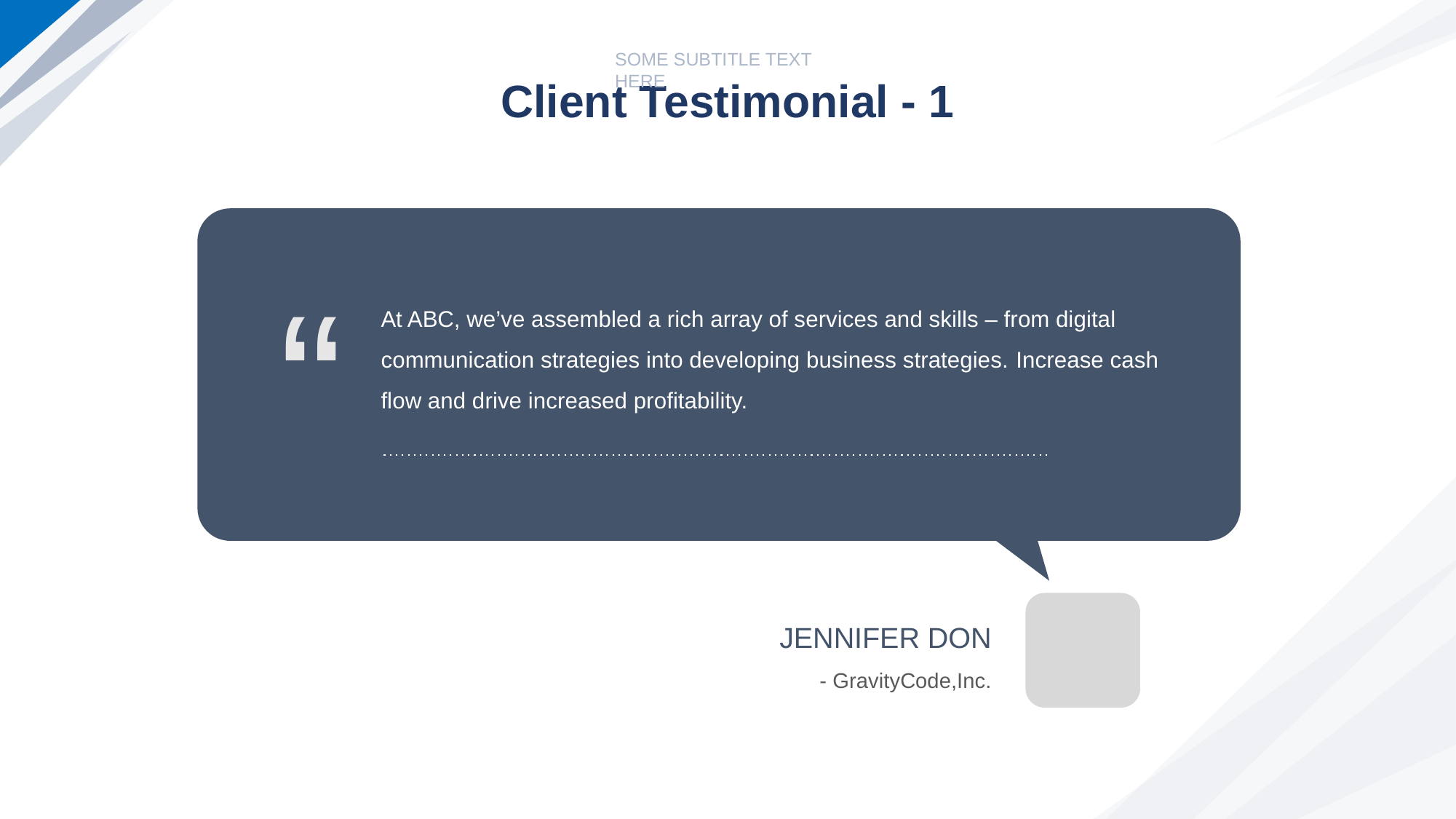

SOME SUBTITLE TEXT HERE
# Client Testimonial - 1

At ABC, we’ve assembled a rich array of services and skills – from digital communication strategies into developing business strategies. Increase cash flow and drive increased profitability.

“

JENNIFER DON
- GravityCode,Inc.